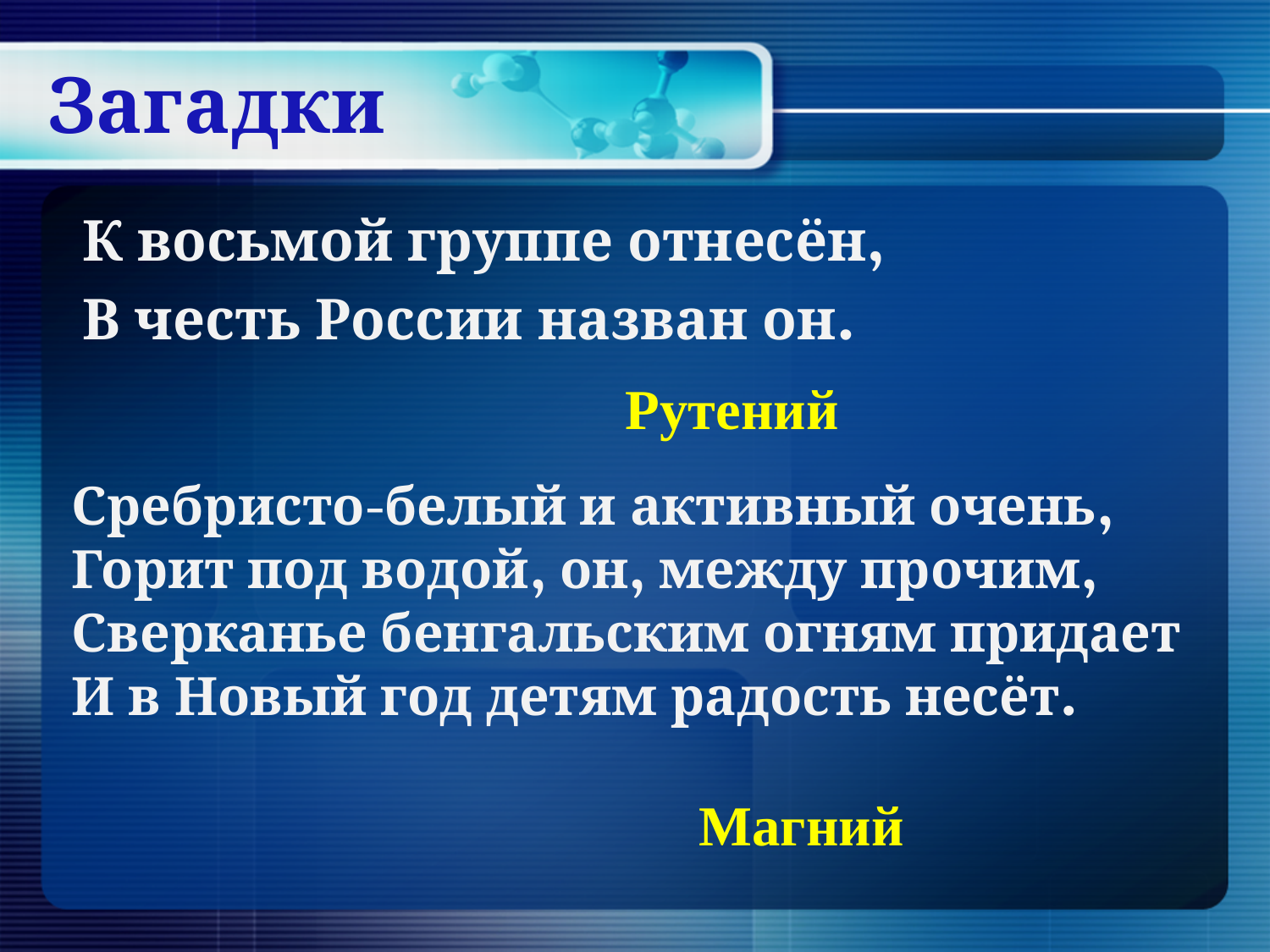

Загадки
К восьмой группе отнесён,
В честь России назван он.
Рутений

Сребристо-белый и активный очень,
Горит под водой, он, между прочим,
Сверканье бенгальским огням придает
И в Новый год детям радость несёт.
Магний